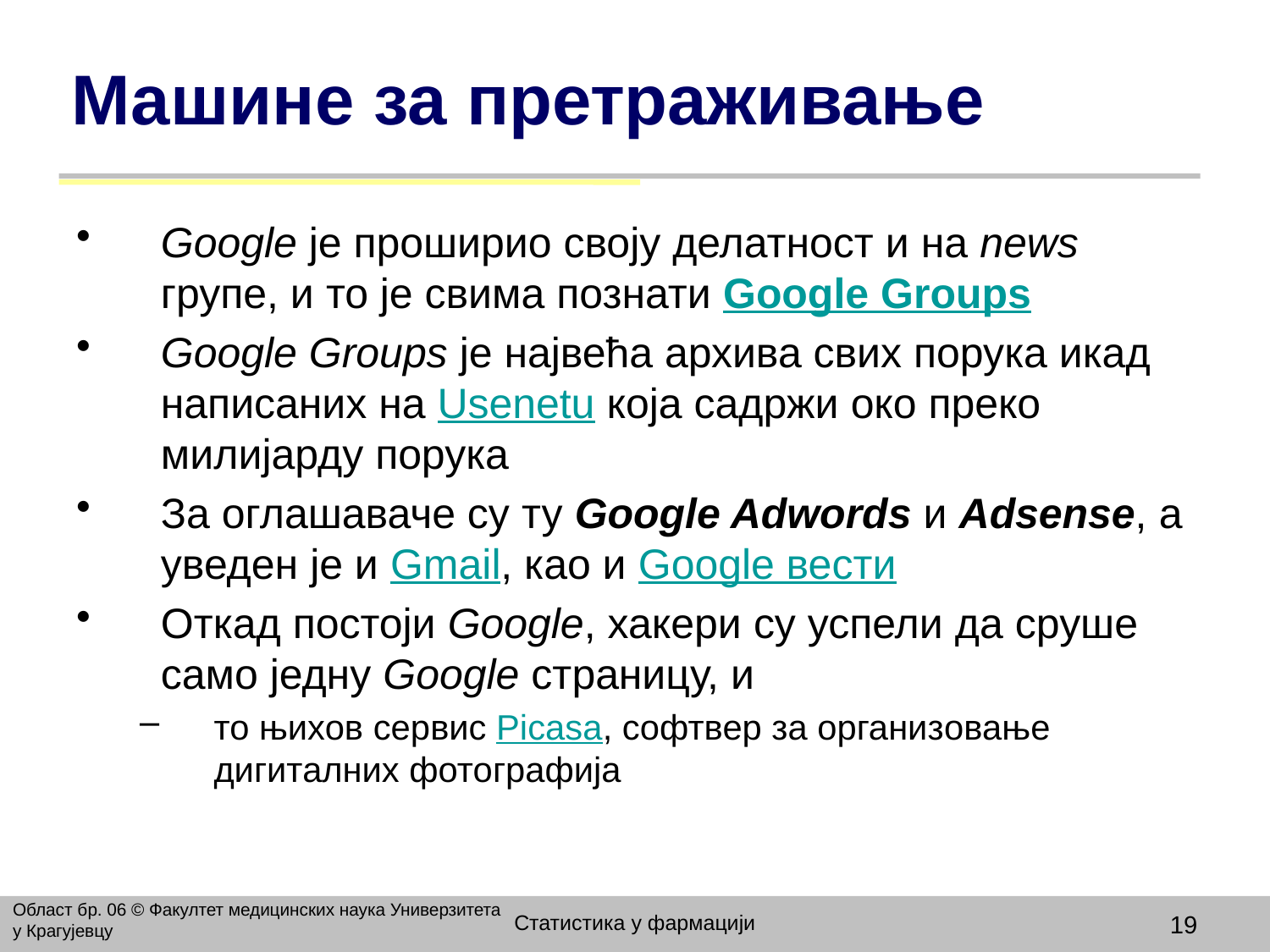

# Машине за претраживање
Google је проширио своју делатност и на news групе, и то је свима познати Google Groups
Google Groups је највећа архива свих порука икад написаних на Usenetu која садржи око преко милијарду порука
За оглашаваче су ту Google Adwords и Adsense, а уведен је и Gmail, као и Google вести
Откад постоји Google, хакери су успели да сруше само једну Google страницу, и
то њихов сервис Picasa, софтвер за организовање дигиталних фотографија
Област бр. 06 © Факултет медицинских наука Универзитета у Крагујевцу
Статистика у фармацији
19